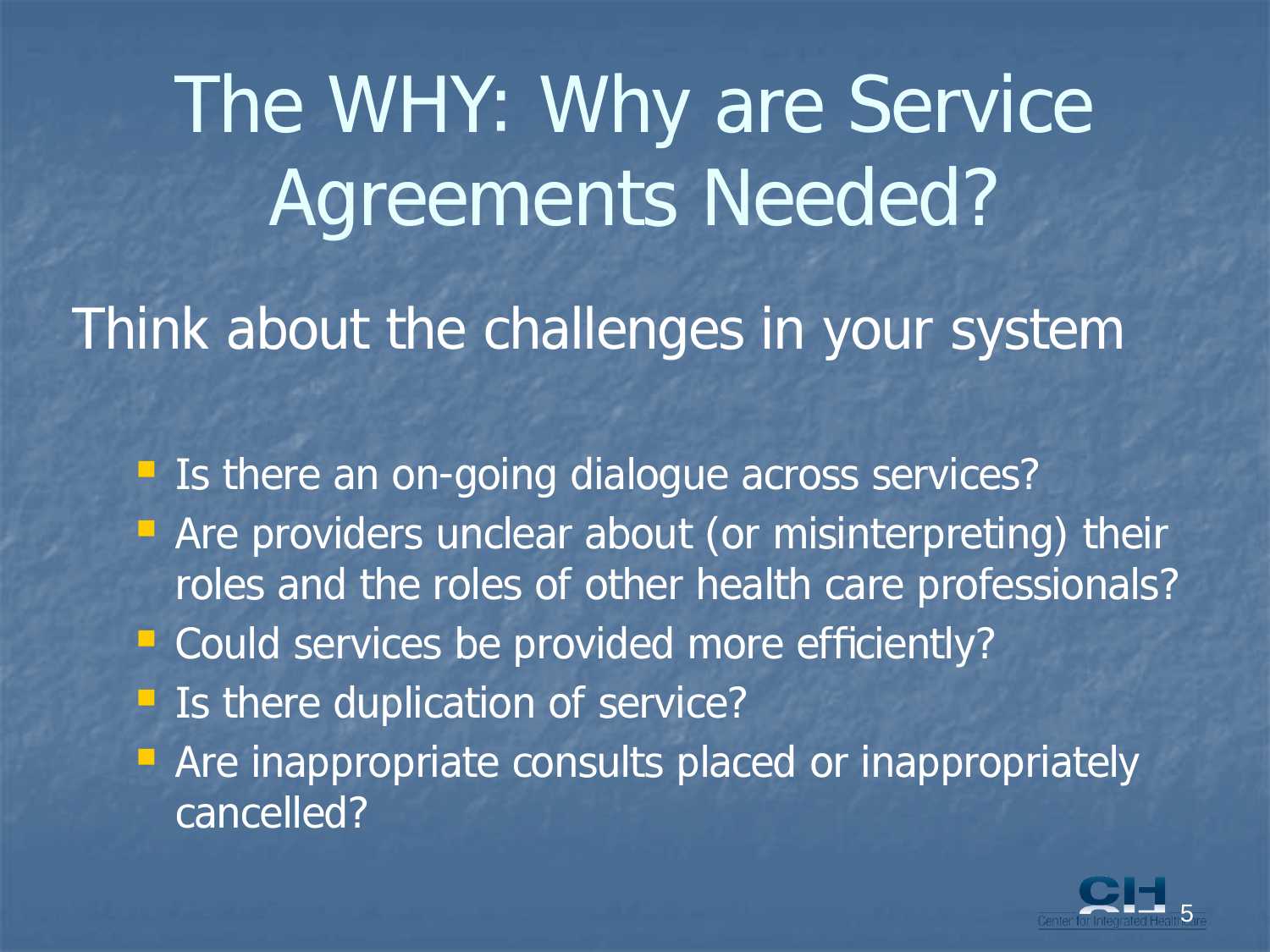

# The WHY: Why are Service Agreements Needed?
Think about the challenges in your system

Is there an on-going dialogue across services?
Are providers unclear about (or misinterpreting) their roles and the roles of other health care professionals?
Could services be provided more efficiently?
Is there duplication of service?
Are inappropriate consults placed or inappropriately cancelled?

5